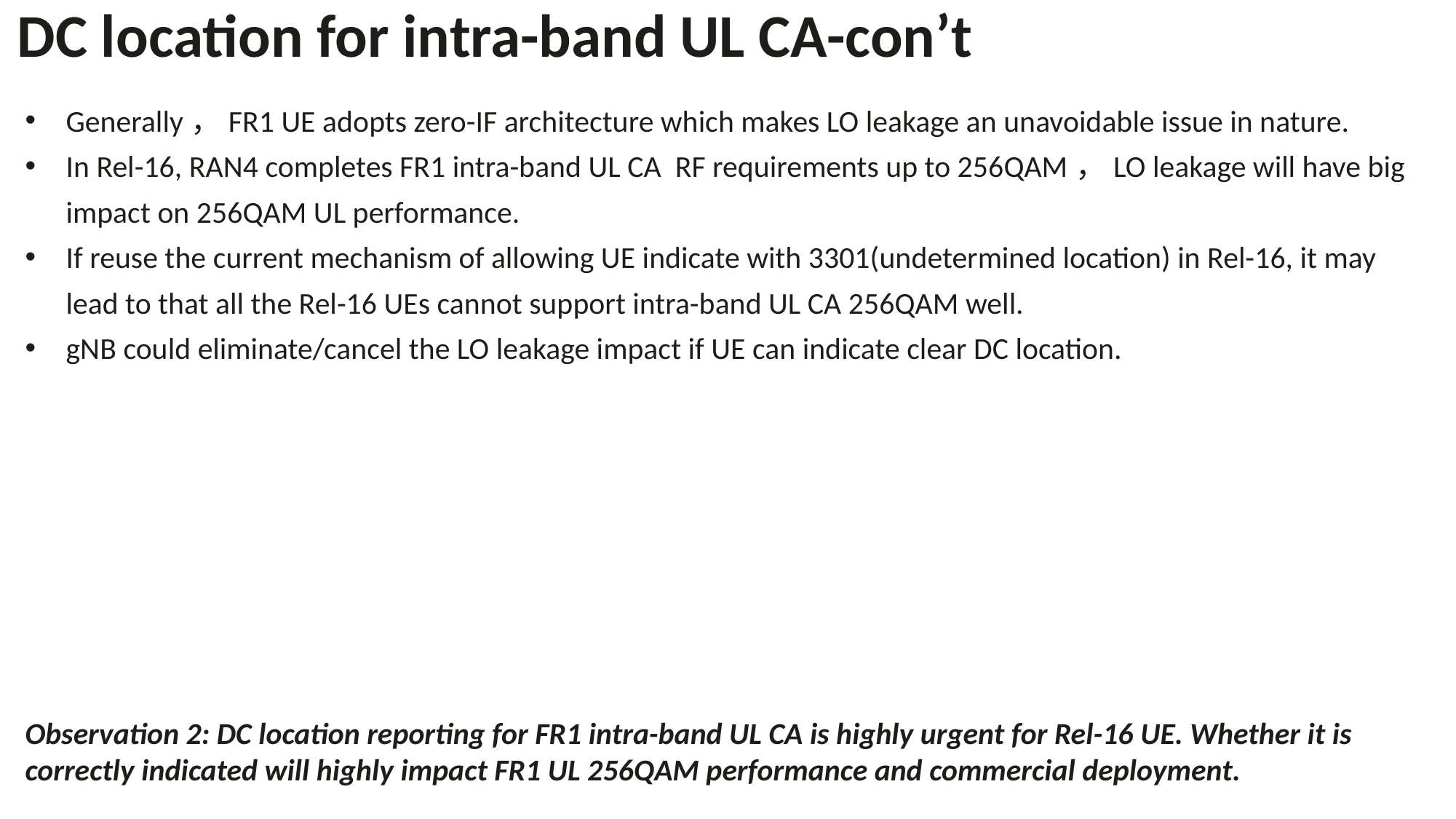

# DC location for intra-band UL CA-con’t
Generally，FR1 UE adopts zero-IF architecture which makes LO leakage an unavoidable issue in nature.
In Rel-16, RAN4 completes FR1 intra-band UL CA  RF requirements up to 256QAM，LO leakage will have big impact on 256QAM UL performance.
If reuse the current mechanism of allowing UE indicate with 3301(undetermined location) in Rel-16, it may lead to that all the Rel-16 UEs cannot support intra-band UL CA 256QAM well.
gNB could eliminate/cancel the LO leakage impact if UE can indicate clear DC location.
Observation 2: DC location reporting for FR1 intra-band UL CA is highly urgent for Rel-16 UE. Whether it is correctly indicated will highly impact FR1 UL 256QAM performance and commercial deployment.